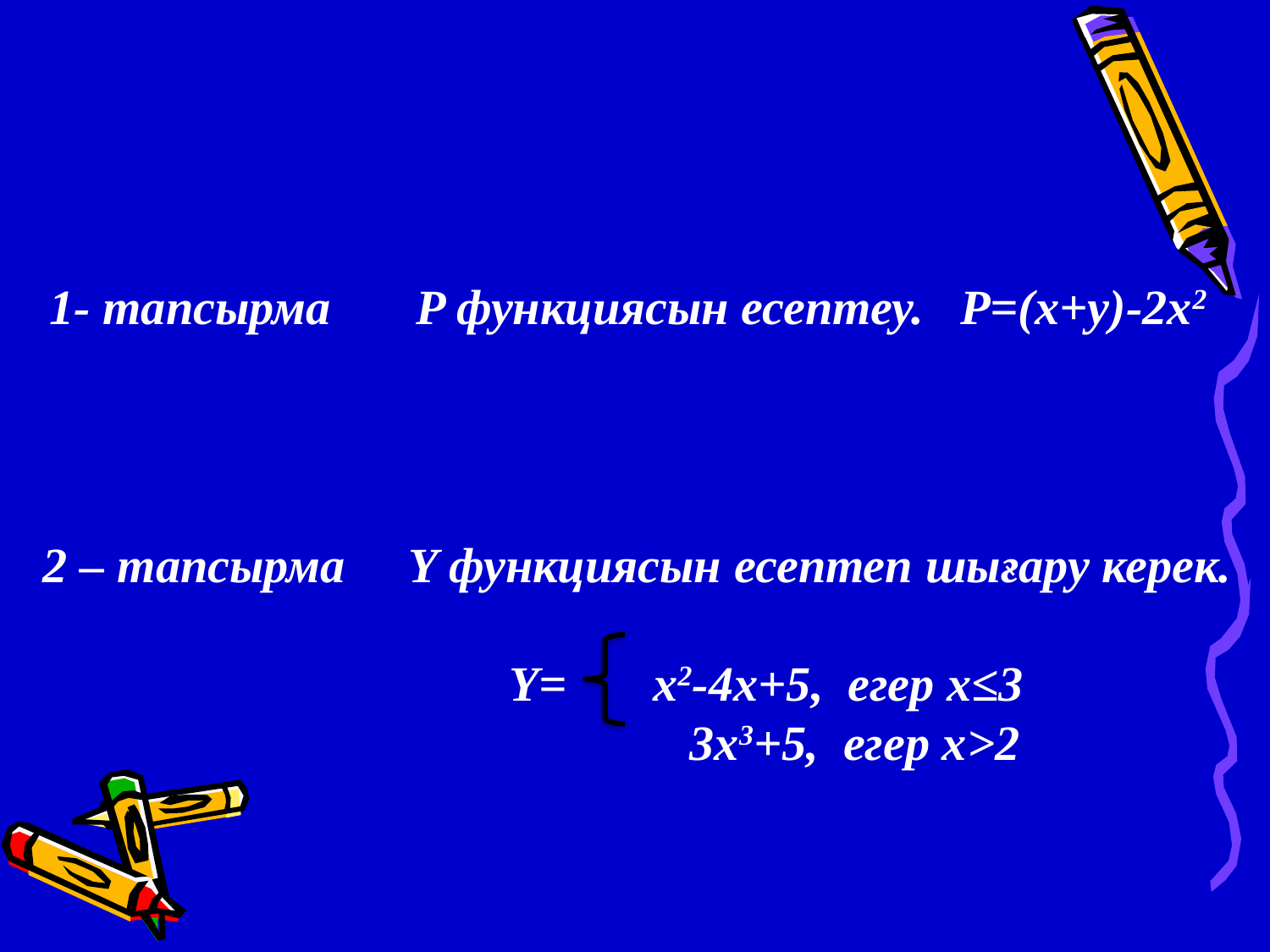

1- тапсырма       P функциясын есептеу.   P=(x+y)-2x2

2 – тапсырма     Y функциясын есептеп шығару керек.
                                      Y=       x2-4x+5,  егер х≤3
                                      		 3x3+5,  егер х>2